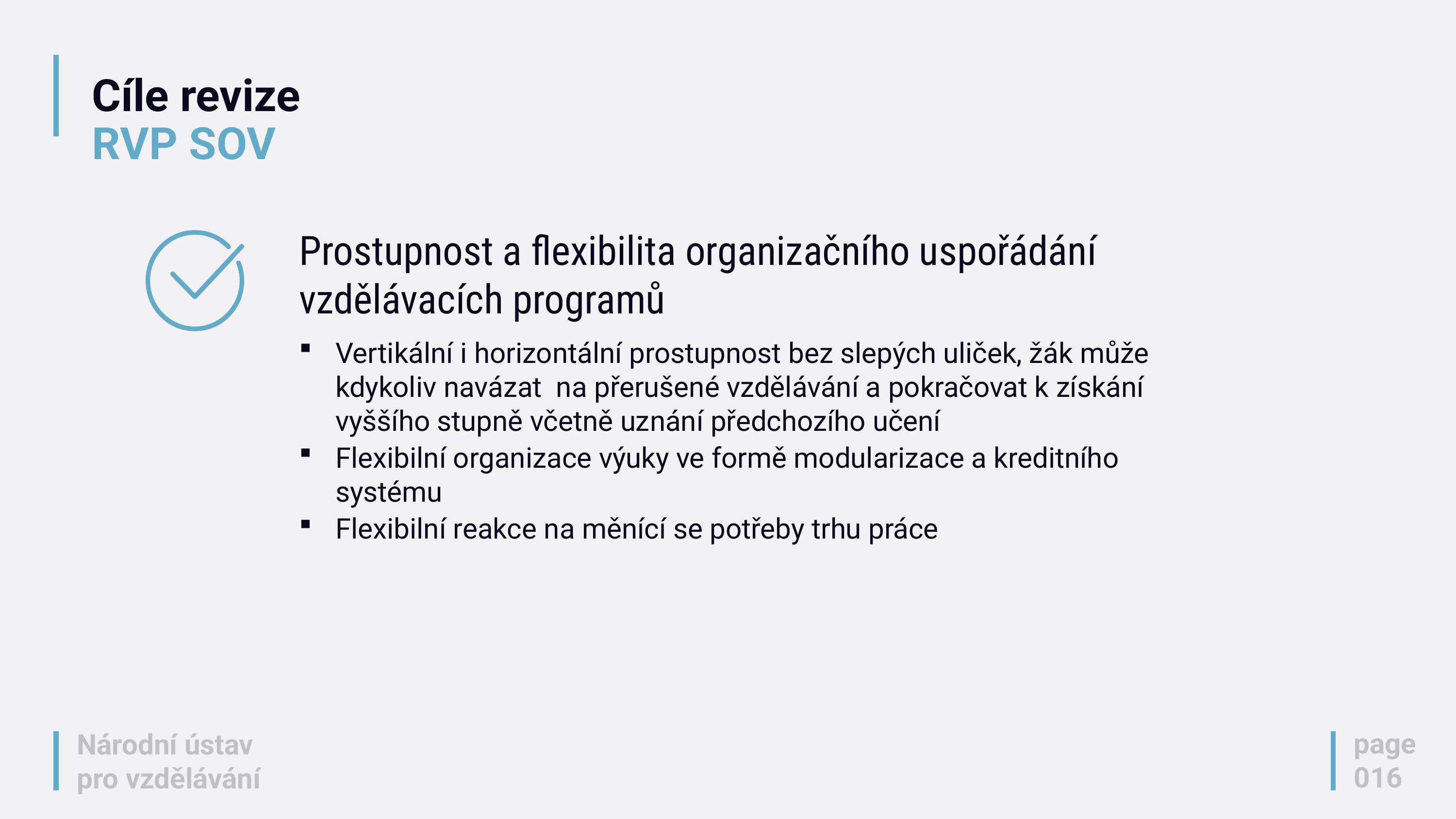

# Cíle revize RVP SOV
Prostupnost a flexibilita organizačního uspořádání vzdělávacích programů
Vertikální i horizontální prostupnost bez slepých uliček, žák může kdykoliv navázat  na přerušené vzdělávání a pokračovat k získání vyššího stupně včetně uznání předchozího učení
Flexibilní organizace výuky ve formě modularizace a kreditního systému
Flexibilní reakce na měnící se potřeby trhu práce

page
016